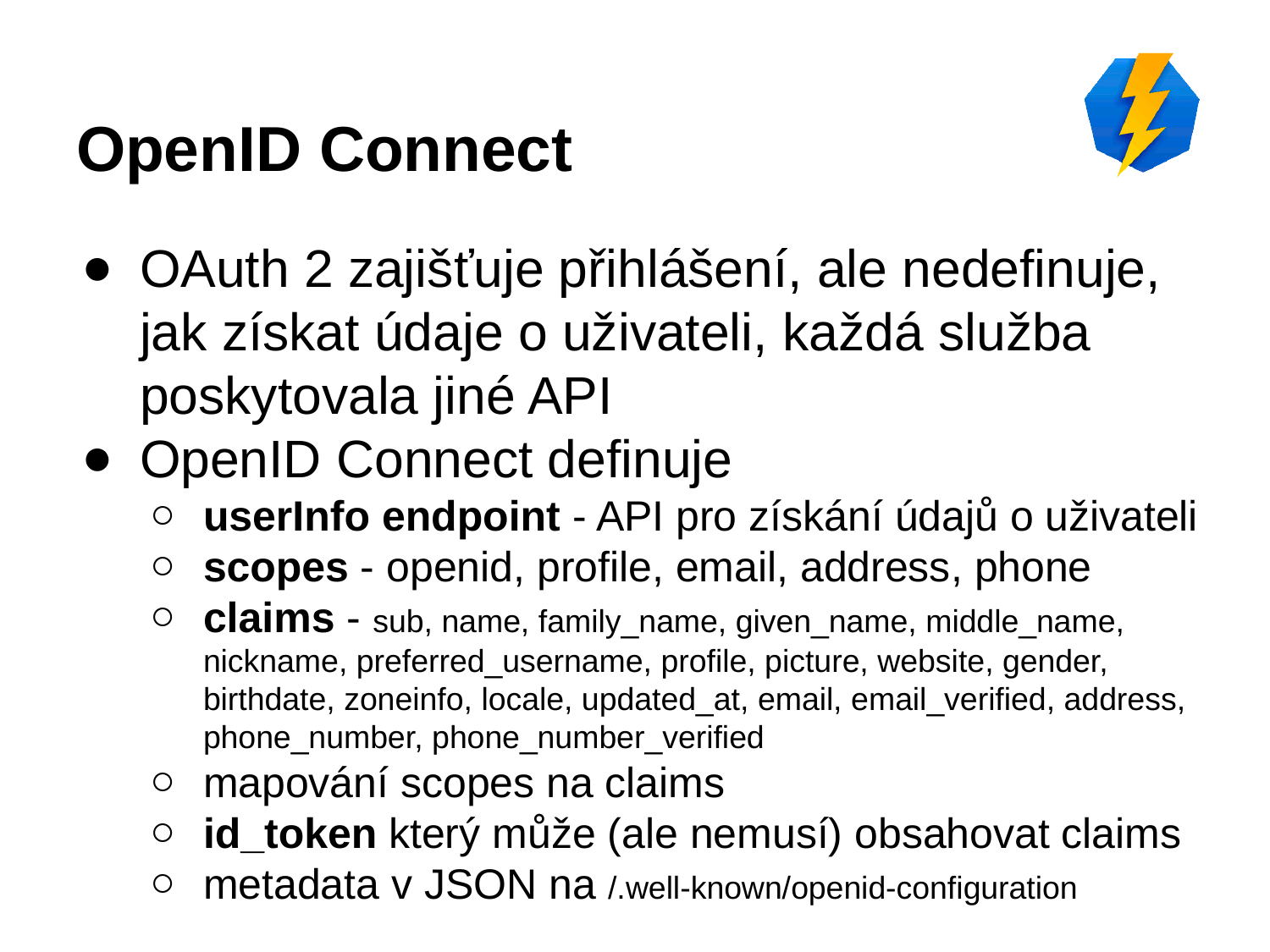

# OpenID Connect
OAuth 2 zajišťuje přihlášení, ale nedefinuje, jak získat údaje o uživateli, každá služba poskytovala jiné API
OpenID Connect definuje
userInfo endpoint - API pro získání údajů o uživateli
scopes - openid, profile, email, address, phone
claims - sub, name, family_name, given_name, middle_name, nickname, preferred_username, profile, picture, website, gender, birthdate, zoneinfo, locale, updated_at, email, email_verified, address, phone_number, phone_number_verified
mapování scopes na claims
id_token který může (ale nemusí) obsahovat claims
metadata v JSON na /.well-known/openid-configuration